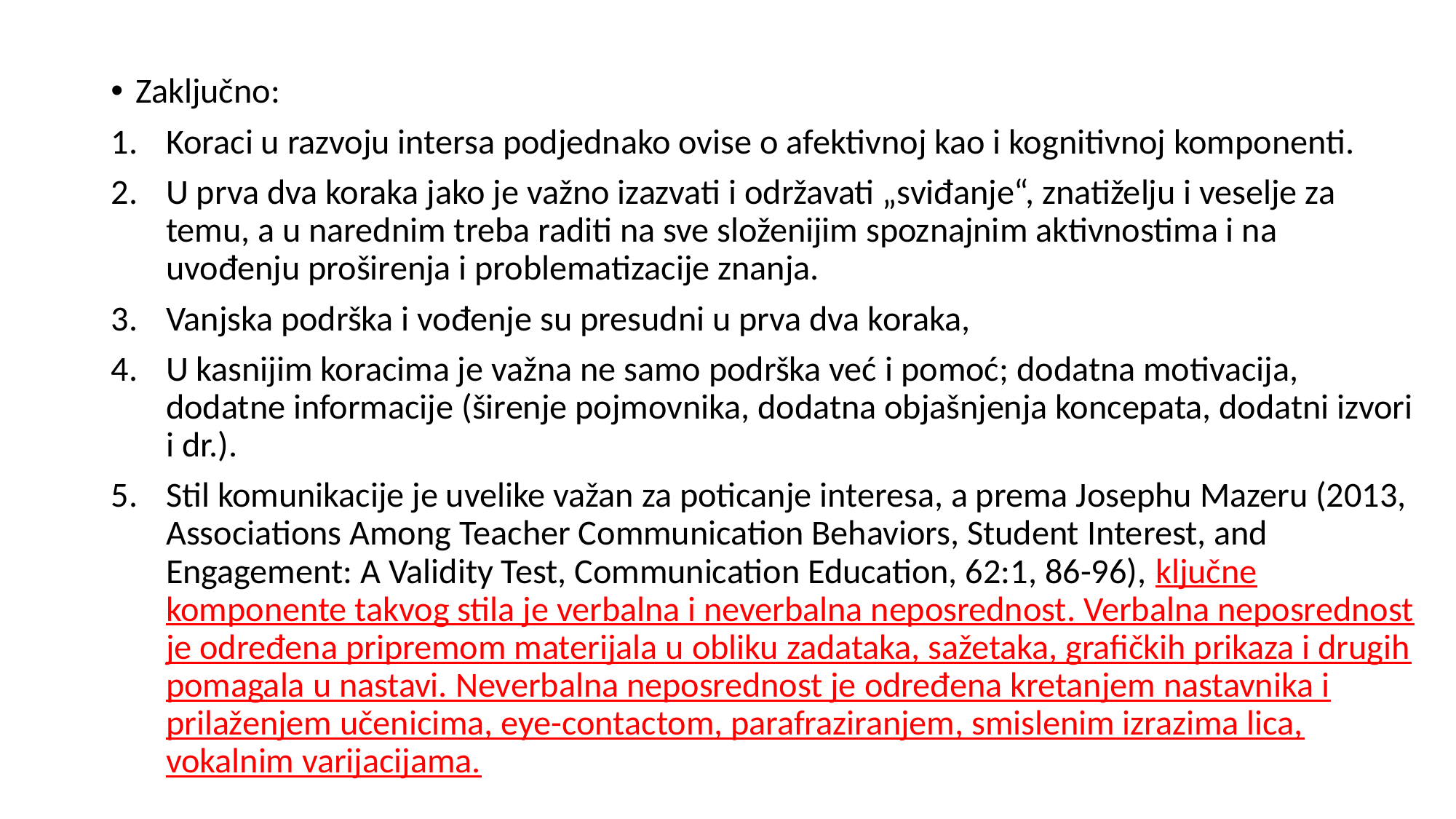

Zaključno:
Koraci u razvoju intersa podjednako ovise o afektivnoj kao i kognitivnoj komponenti.
U prva dva koraka jako je važno izazvati i održavati „sviđanje“, znatiželju i veselje za temu, a u narednim treba raditi na sve složenijim spoznajnim aktivnostima i na uvođenju proširenja i problematizacije znanja.
Vanjska podrška i vođenje su presudni u prva dva koraka,
U kasnijim koracima je važna ne samo podrška već i pomoć; dodatna motivacija, dodatne informacije (širenje pojmovnika, dodatna objašnjenja koncepata, dodatni izvori i dr.).
Stil komunikacije je uvelike važan za poticanje interesa, a prema Josephu Mazeru (2013,  Associations Among Teacher Communication Behaviors, Student Interest, and Engagement: A Validity Test, Communication Education, 62:1, 86-96), ključne komponente takvog stila je verbalna i neverbalna neposrednost. Verbalna neposrednost je određena pripremom materijala u obliku zadataka, sažetaka, grafičkih prikaza i drugih pomagala u nastavi. Neverbalna neposrednost je određena kretanjem nastavnika i prilaženjem učenicima, eye-contactom, parafraziranjem, smislenim izrazima lica, vokalnim varijacijama.